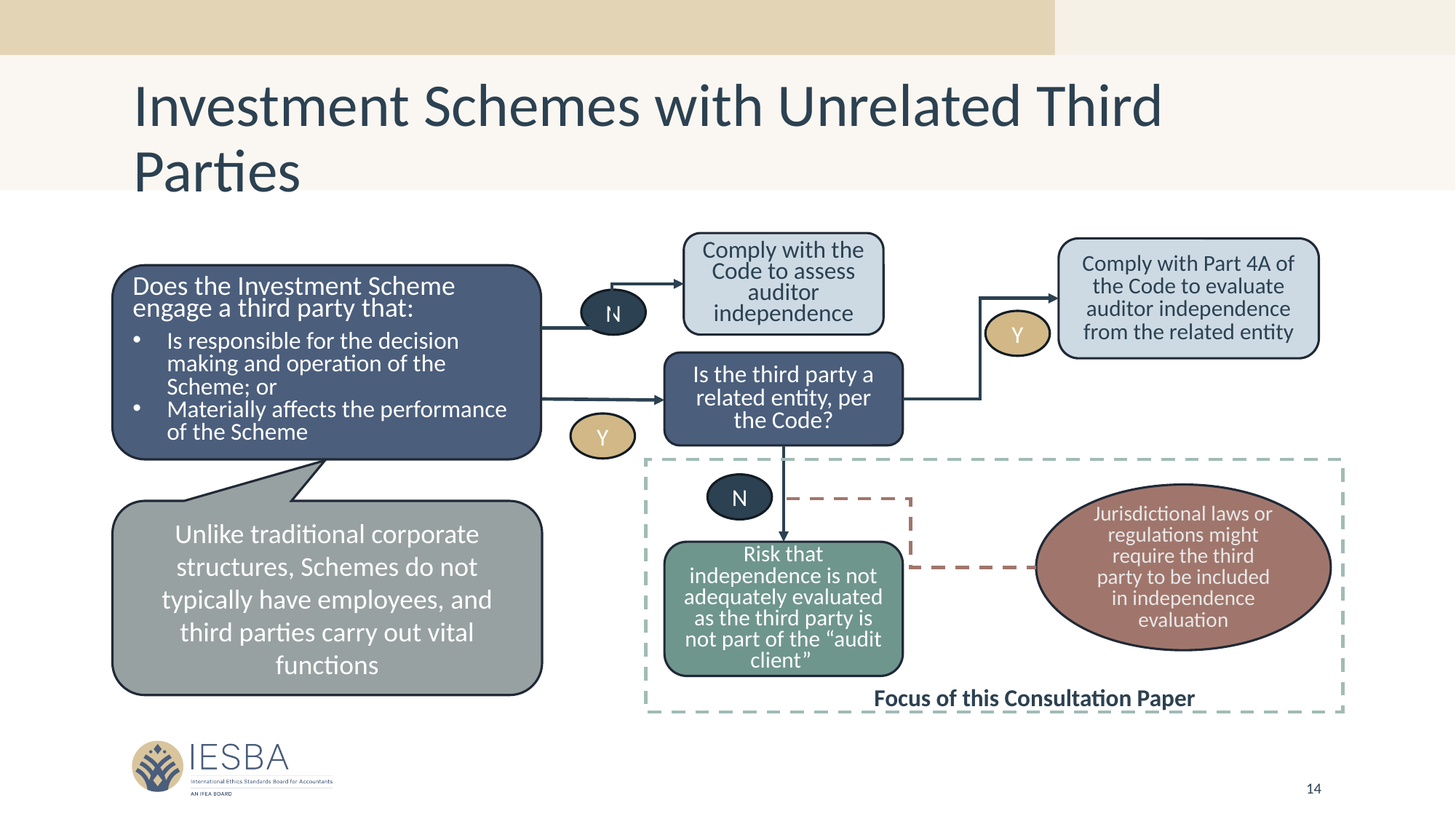

# Investment Schemes with Unrelated Third Parties
Comply with the Code to assess auditor independence
Comply with Part 4A of the Code to evaluate auditor independence from the related entity
Does the Investment Scheme engage a third party that:
Is responsible for the decision making and operation of the Scheme; or
Materially affects the performance of the Scheme
N
Y
Is the third party a related entity, per the Code?
Y

N
Jurisdictional laws or regulations might require the third party to be included in independence evaluation
Unlike traditional corporate structures, Schemes do not typically have employees, and third parties carry out vital functions
Risk that independence is not adequately evaluated as the third party is not part of the “audit client”
Focus of this Consultation Paper

14